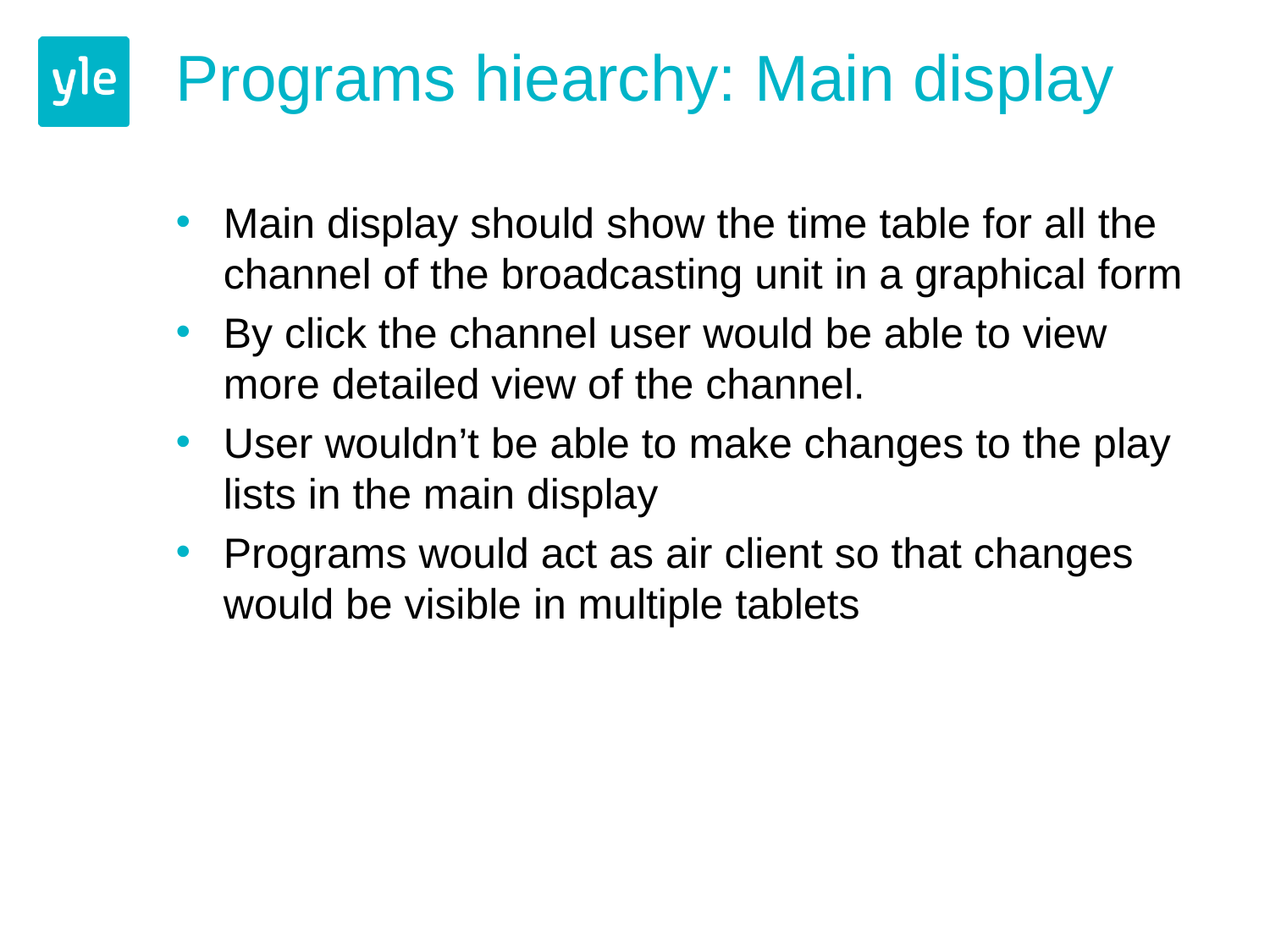

# Programs hiearchy: Main display
Main display should show the time table for all the channel of the broadcasting unit in a graphical form
By click the channel user would be able to view more detailed view of the channel.
User wouldn’t be able to make changes to the play lists in the main display
Programs would act as air client so that changes would be visible in multiple tablets